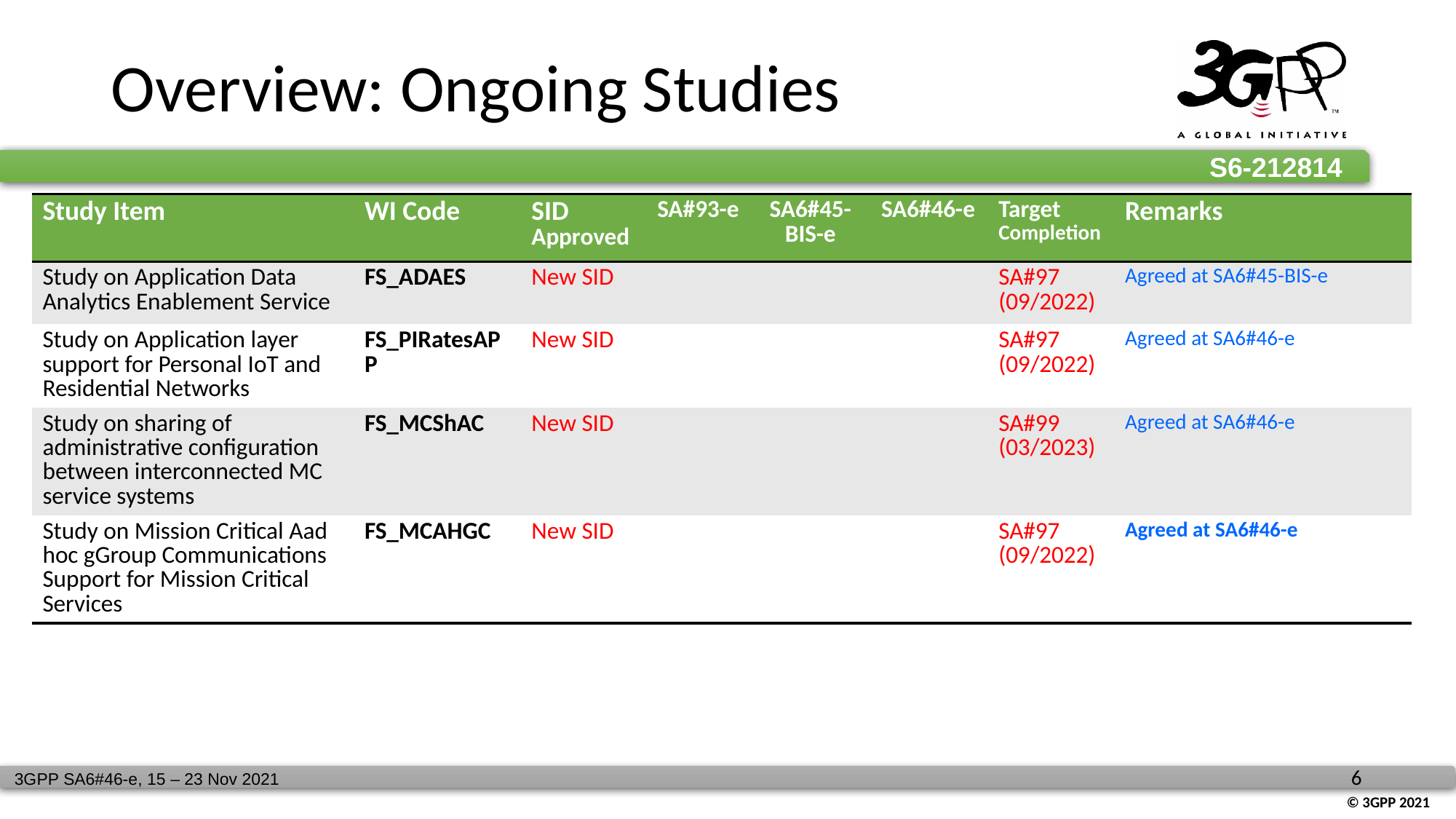

# Overview: Ongoing Studies
| Study Item | WI Code | SID Approved | SA#93-e | SA6#45-BIS-e | SA6#46-e | Target Completion | Remarks |
| --- | --- | --- | --- | --- | --- | --- | --- |
| Study on Application Data Analytics Enablement Service | FS\_ADAES | New SID |  |  |  | SA#97 (09/2022) | Agreed at SA6#45-BIS-e |
| Study on Application layer support for Personal IoT and Residential Networks | FS\_PIRatesAPP | New SID |  |  |  | SA#97 (09/2022) | Agreed at SA6#46-e |
| Study on sharing of administrative configuration between interconnected MC service systems | FS\_MCShAC | New SID |  |  |  | SA#99 (03/2023) | Agreed at SA6#46-e |
| Study on Mission Critical Aad hoc gGroup Communications Support for Mission Critical Services | FS\_MCAHGC | New SID |  |  |  | SA#97 (09/2022) | Agreed at SA6#46-e |